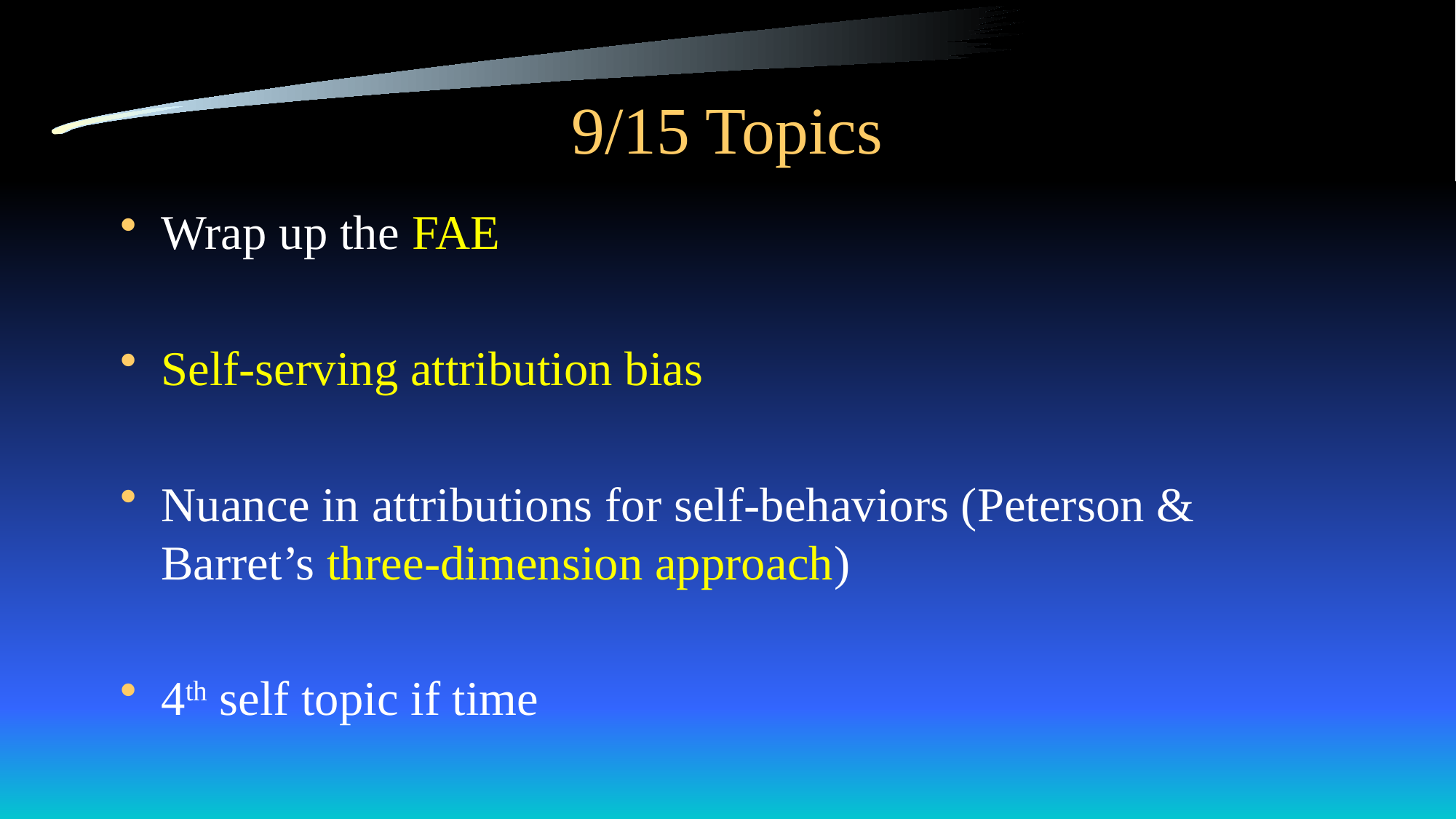

# 9/15 Topics
Wrap up the FAE

Self-serving attribution bias

Nuance in attributions for self-behaviors (Peterson & Barret’s three-dimension approach)

4th self topic if time